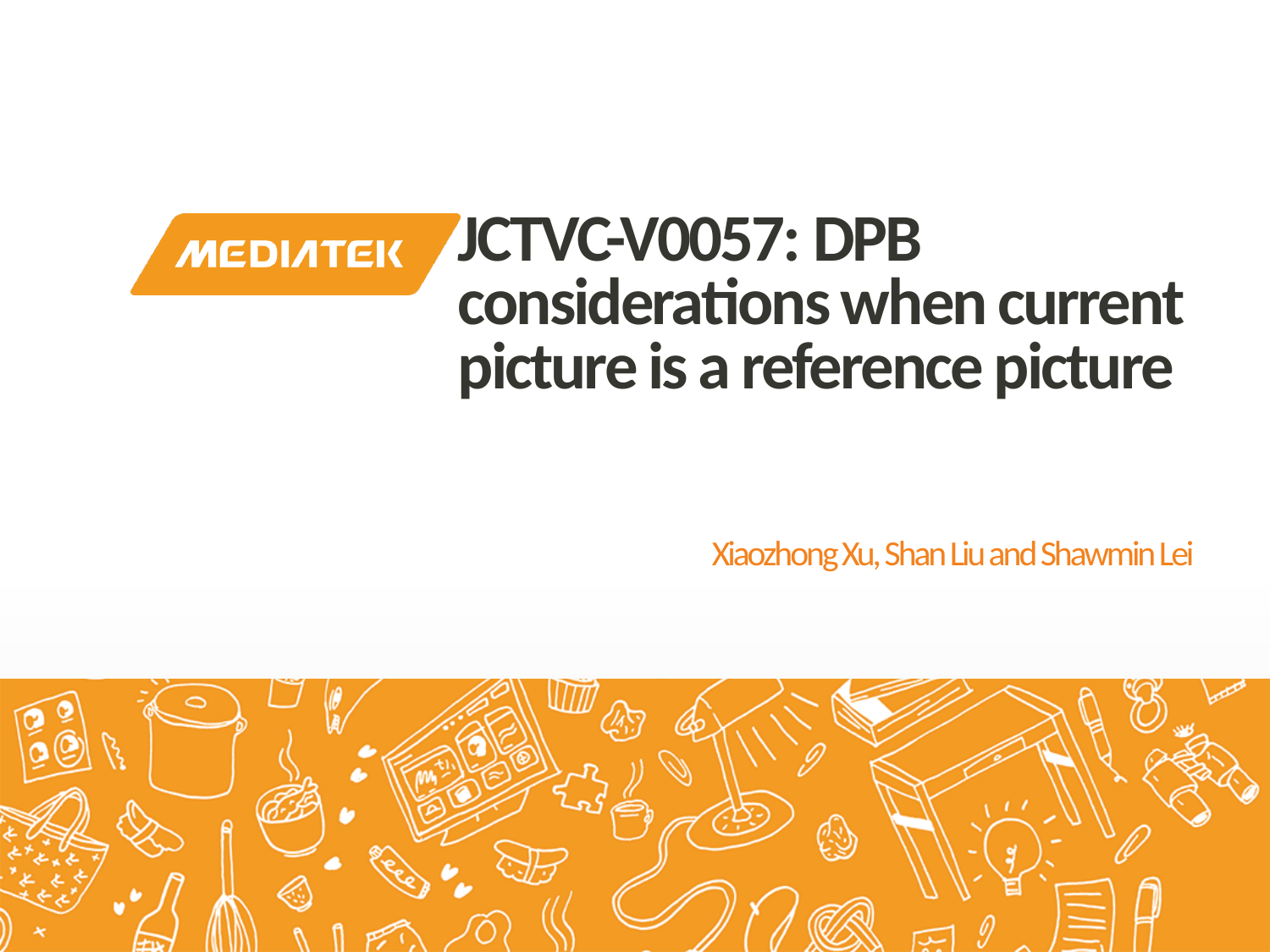

# JCTVC-V0057: DPB considerations when current picture is a reference picture
Xiaozhong Xu, Shan Liu and Shawmin Lei